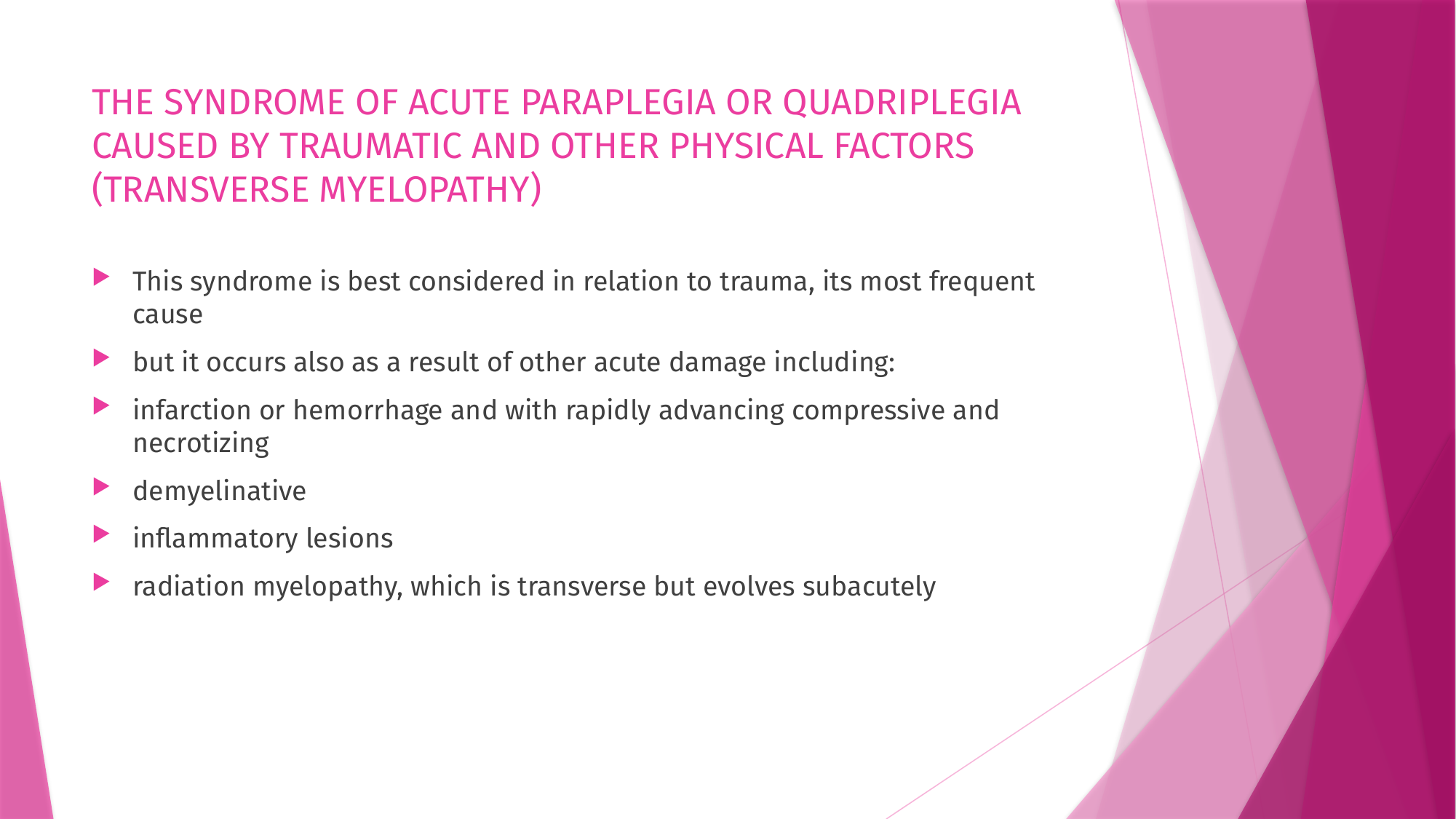

# THE SYNDROME OF ACUTE PARAPLEGIA OR QUADRIPLEGIA CAUSED BY TRAUMATIC AND OTHER PHYSICAL FACTORS (TRANSVERSE MYELOPATHY)
This syndrome is best considered in relation to trauma, its most frequent cause
but it occurs also as a result of other acute damage including:
infarction or hemorrhage and with rapidly advancing compressive and necrotizing
demyelinative
inflammatory lesions
radiation myelopathy, which is transverse but evolves subacutely